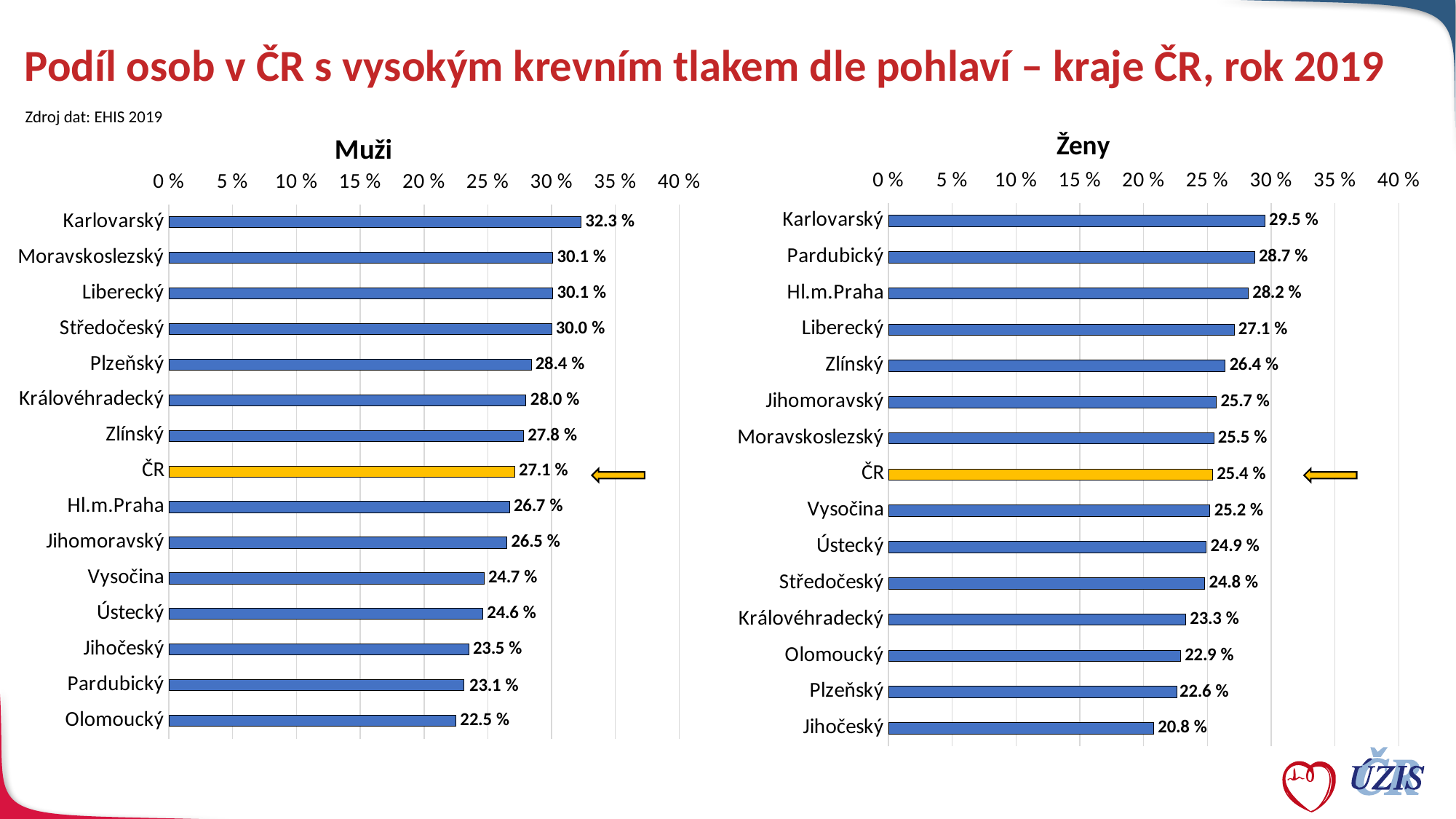

# Podíl osob v ČR s vysokým krevním tlakem dle pohlaví – kraje ČR, rok 2019
Zdroj dat: EHIS 2019

### Chart: Ženy

| Category | celkem |
|---|---|
| Jihočeský | 0.208 |
| Plzeňský | 0.226 |
| Olomoucký | 0.229 |
| Královéhradecký | 0.233 |
| Středočeský | 0.248 |
| Ústecký | 0.249 |
| Vysočina | 0.252 |
| ČR | 0.254 |
| Moravskoslezský | 0.255 |
| Jihomoravský | 0.257 |
| Zlínský | 0.264 |
| Liberecký | 0.271 |
| Hl.m.Praha | 0.282 |
| Pardubický | 0.287 |
| Karlovarský | 0.295 |

### Chart: Muži

| Category | celkem |
|---|---|
| Olomoucký | 0.225 |
| Pardubický | 0.231 |
| Jihočeský | 0.235 |
| Ústecký | 0.246 |
| Vysočina | 0.247 |
| Jihomoravský | 0.265 |
| Hl.m.Praha | 0.267 |
| ČR | 0.271 |
| Zlínský | 0.278 |
| Královéhradecký | 0.28 |
| Plzeňský | 0.284 |
| Středočeský | 0.3 |
| Liberecký | 0.301 |
| Moravskoslezský | 0.301 |
| Karlovarský | 0.323 |